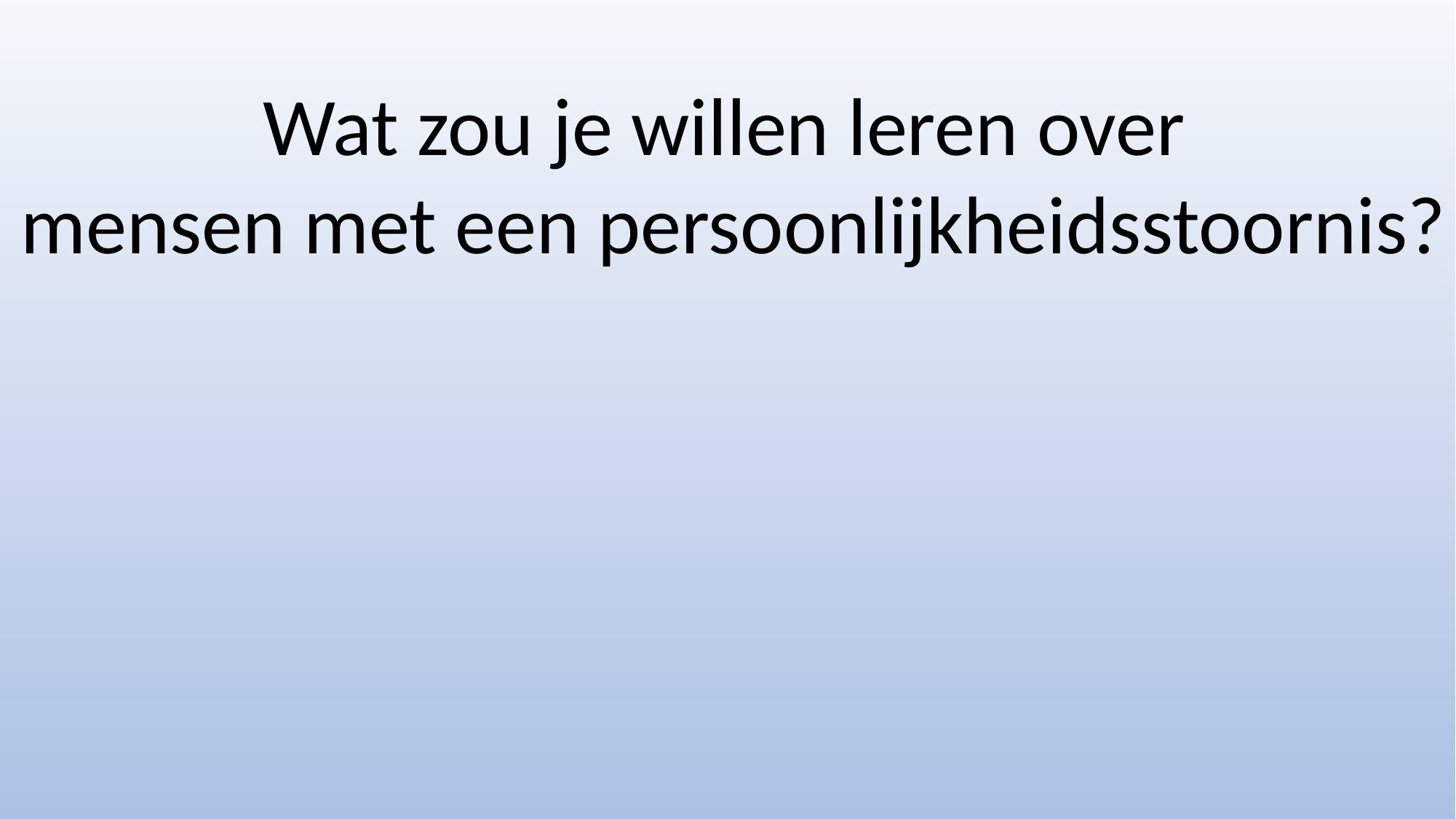

Wat zou je willen leren over
mensen met een persoonlijkheidsstoornis?